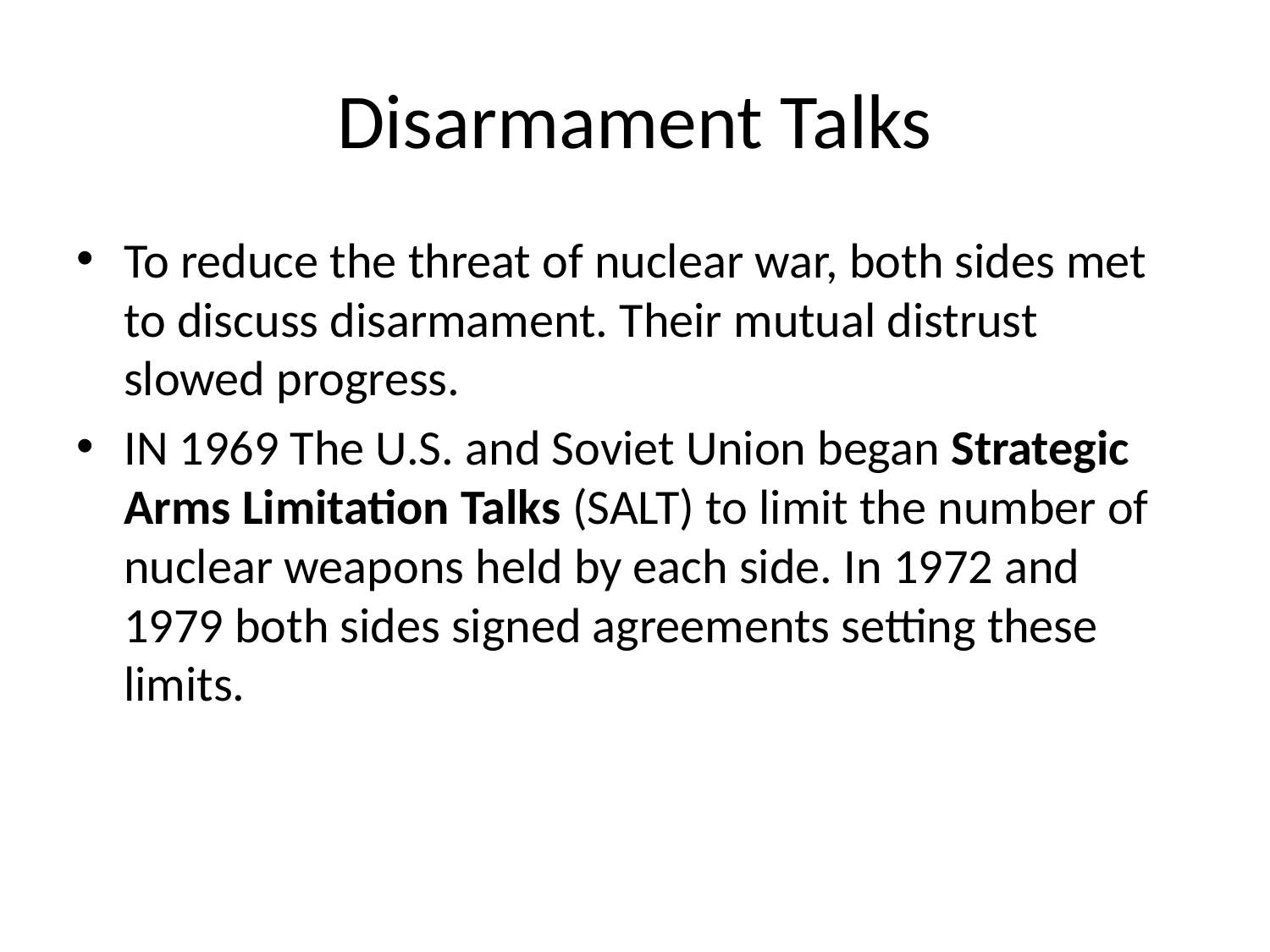

# Disarmament Talks
To reduce the threat of nuclear war, both sides met to discuss disarmament. Their mutual distrust slowed progress.
IN 1969 The U.S. and Soviet Union began Strategic Arms Limitation Talks (SALT) to limit the number of nuclear weapons held by each side. In 1972 and 1979 both sides signed agreements setting these limits.